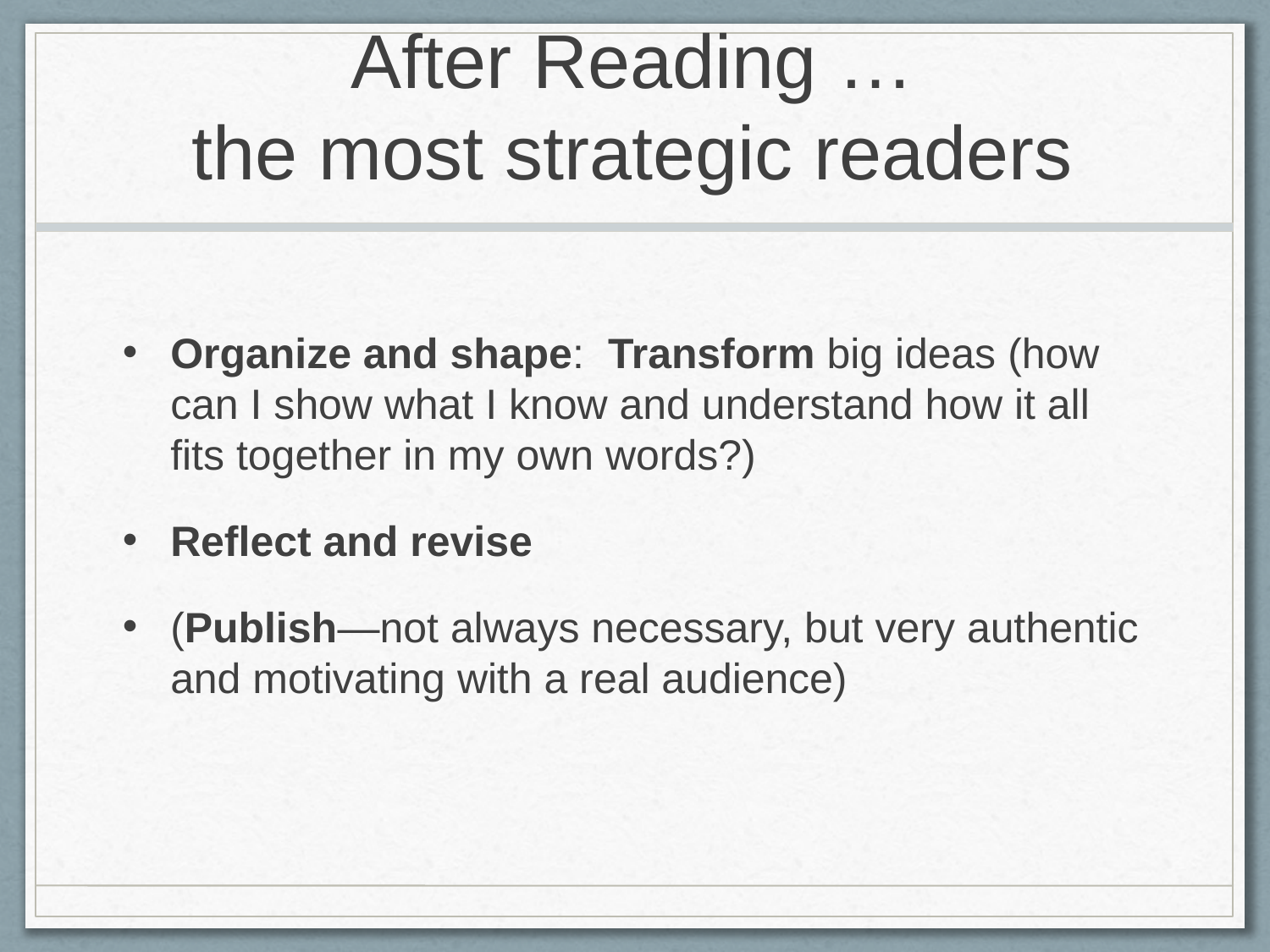

# After Reading … the most strategic readers
Organize and shape:  Transform big ideas (how can I show what I know and understand how it all fits together in my own words?)
Reflect and revise
(Publish—not always necessary, but very authentic and motivating with a real audience)